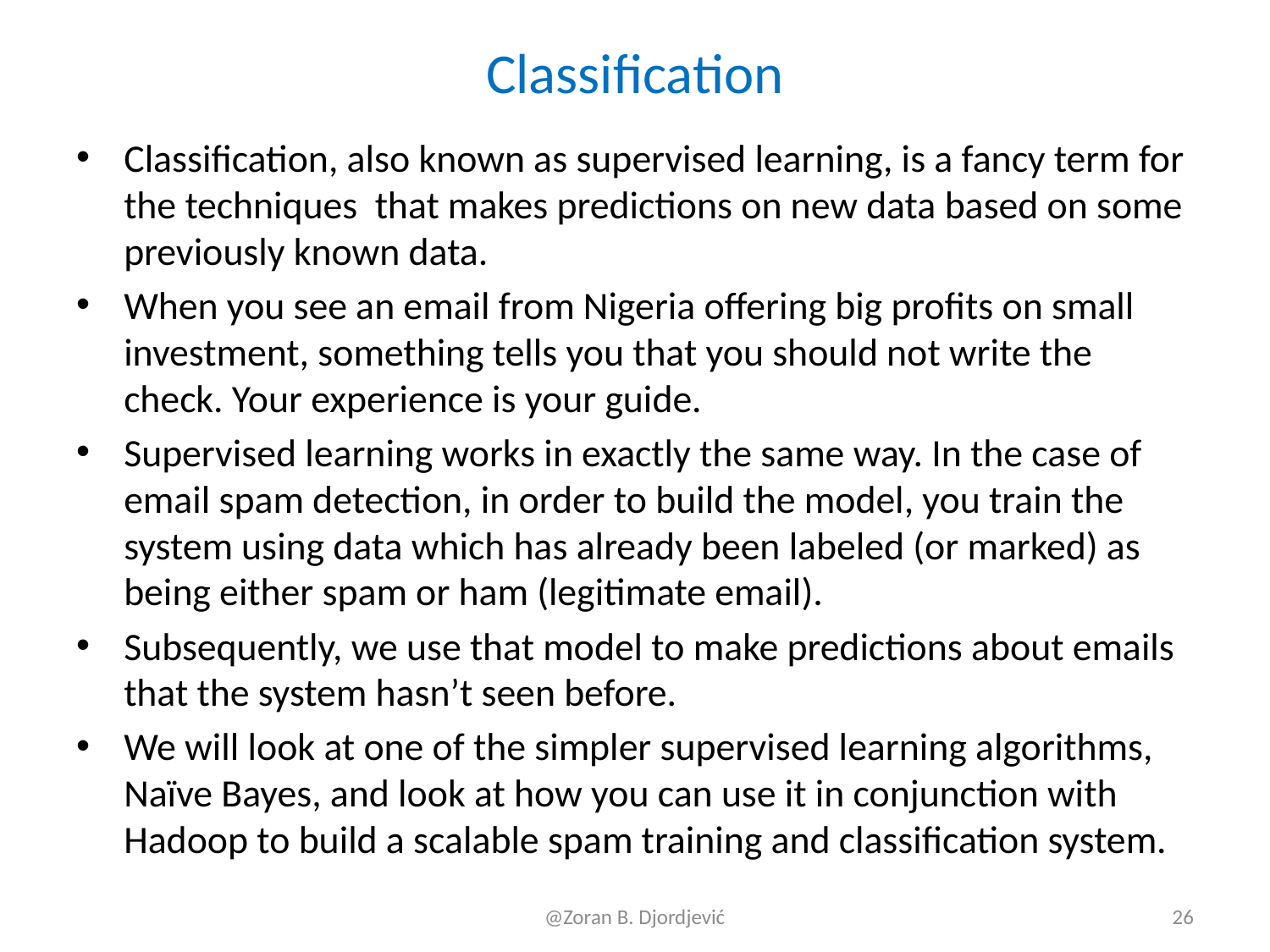

# Classification
Classification, also known as supervised learning, is a fancy term for the techniques  that makes predictions on new data based on some previously known data.
When you see an email from Nigeria offering big profits on small investment, something tells you that you should not write the check. Your experience is your guide.
Supervised learning works in exactly the same way. In the case of email spam detection, in order to build the model, you train the system using data which has already been labeled (or marked) as being either spam or ham (legitimate email).
Subsequently, we use that model to make predictions about emails that the system hasn’t seen before.
We will look at one of the simpler supervised learning algorithms, Naïve Bayes, and look at how you can use it in conjunction with Hadoop to build a scalable spam training and classification system.
@Zoran B. Djordjević
26